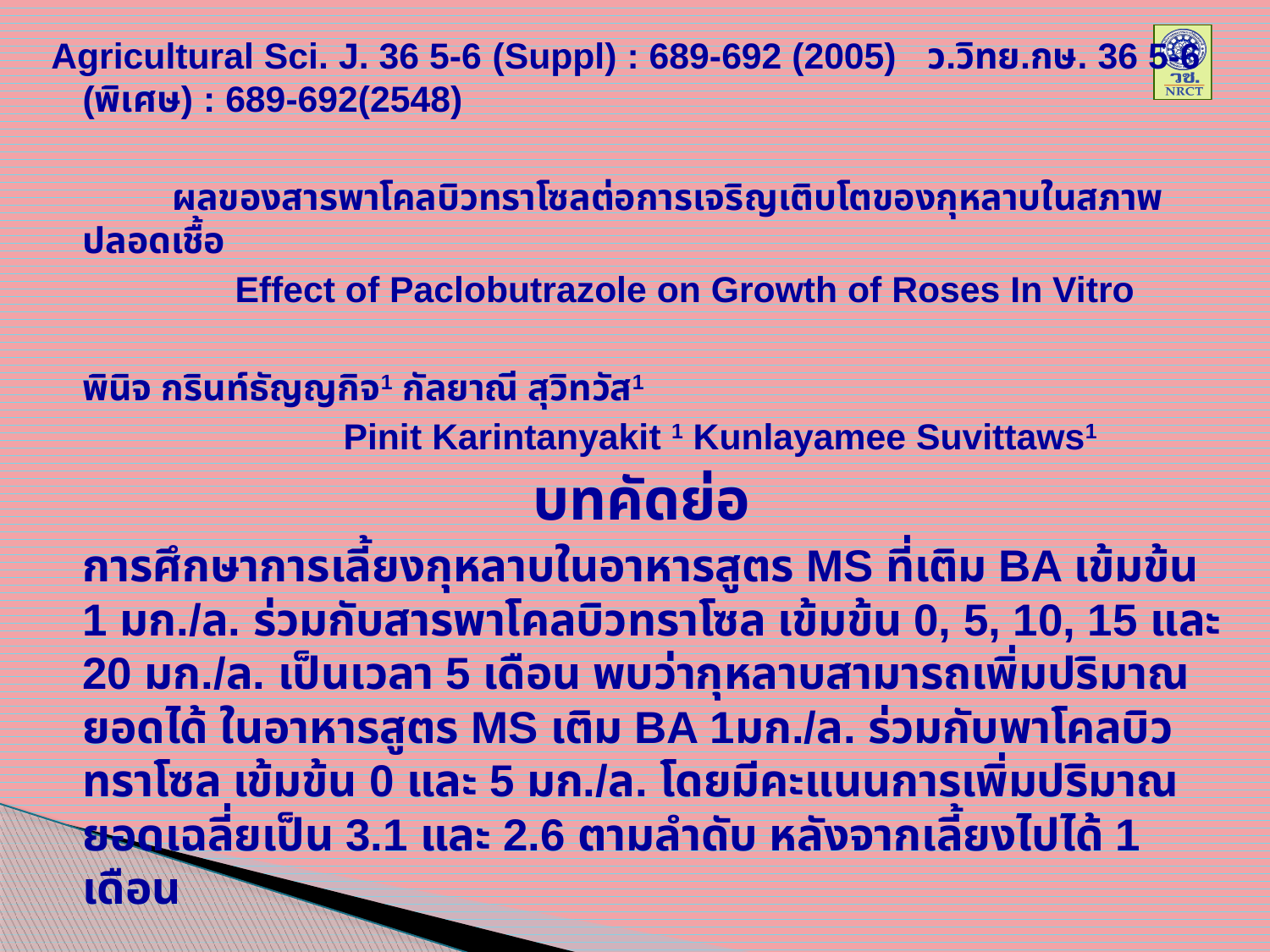

Agricultural Sci. J. 36 5-6 (Suppl) : 689-692 (2005)   ว.วิทย.กษ. 36 5-6 (พิเศษ) : 689-692(2548)

             ผลของสารพาโคลบิวทราโซลต่อการเจริญเติบโตของกุหลาบในสภาพปลอดเชื้อ
		               Effect of Paclobutrazole on Growth of Roses In Vitro

						พินิจ กรินท์ธัญญกิจ1 กัลยาณี สุวิทวัส1
				                                            Pinit Karintanyakit 1 Kunlayamee Suvittaws1
บทคัดย่อ
		การศึกษาการเลี้ยงกุหลาบในอาหารสูตร MS ที่เติม BA เข้มข้น 1 มก./ล. ร่วมกับสารพาโคลบิวทราโซล เข้มข้น 0, 5, 10, 15 และ 20 มก./ล. เป็นเวลา 5 เดือน พบว่ากุหลาบสามารถเพิ่มปริมาณยอดได้ ในอาหารสูตร MS เติม BA 1มก./ล. ร่วมกับพาโคลบิวทราโซล เข้มข้น 0 และ 5 มก./ล. โดยมีคะแนนการเพิ่มปริมาณยอดเฉลี่ยเป็น 3.1 และ 2.6 ตามลำดับ หลังจากเลี้ยงไปได้ 1 เดือน